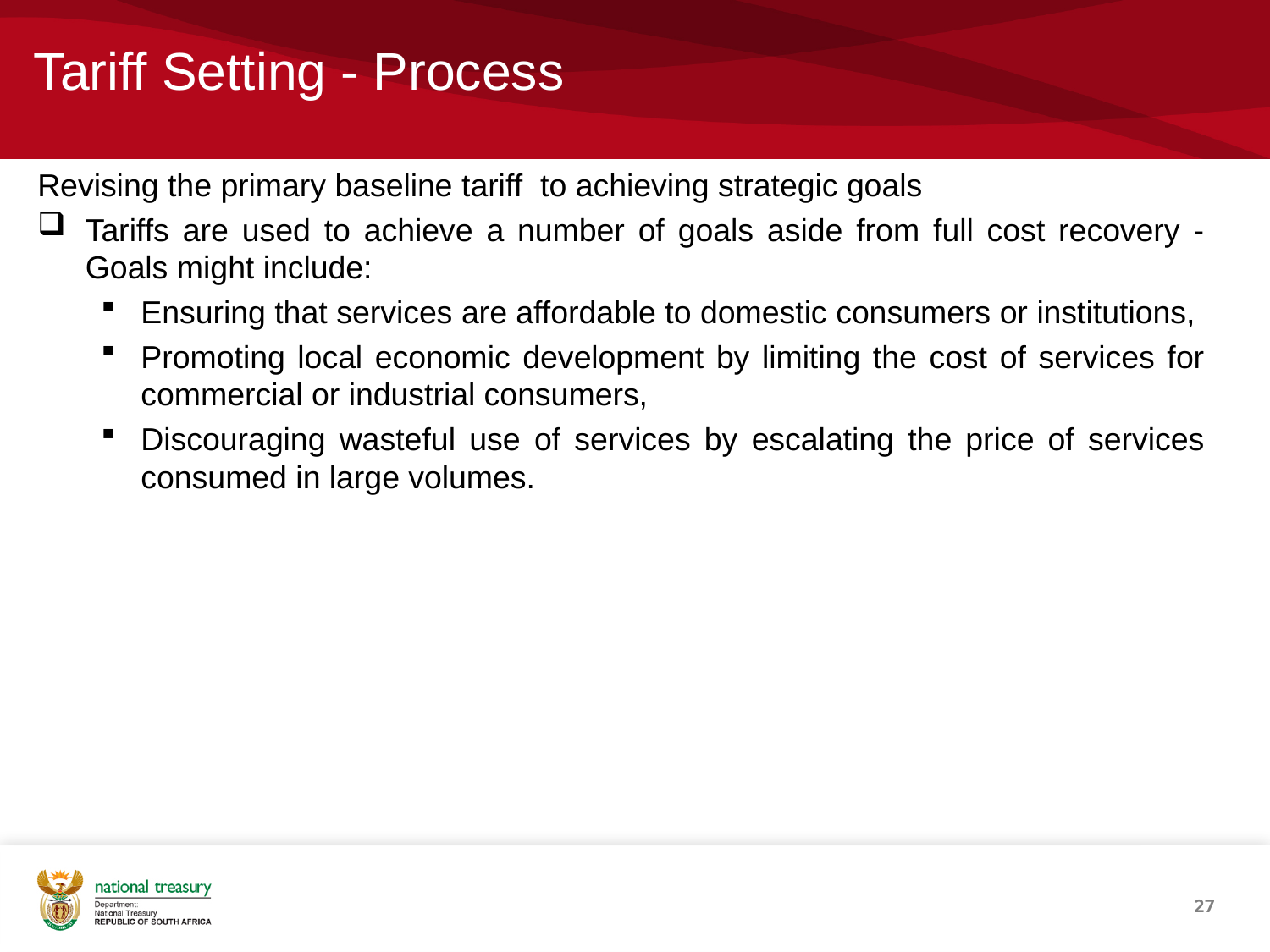

# Tariff Setting - Process
Revising the primary baseline tariff  to achieving strategic goals
Tariffs are used to achieve a number of goals aside from full cost recovery - Goals might include:
Ensuring that services are affordable to domestic consumers or institutions,
Promoting local economic development by limiting the cost of services for commercial or industrial consumers,
Discouraging wasteful use of services by escalating the price of services consumed in large volumes.
27